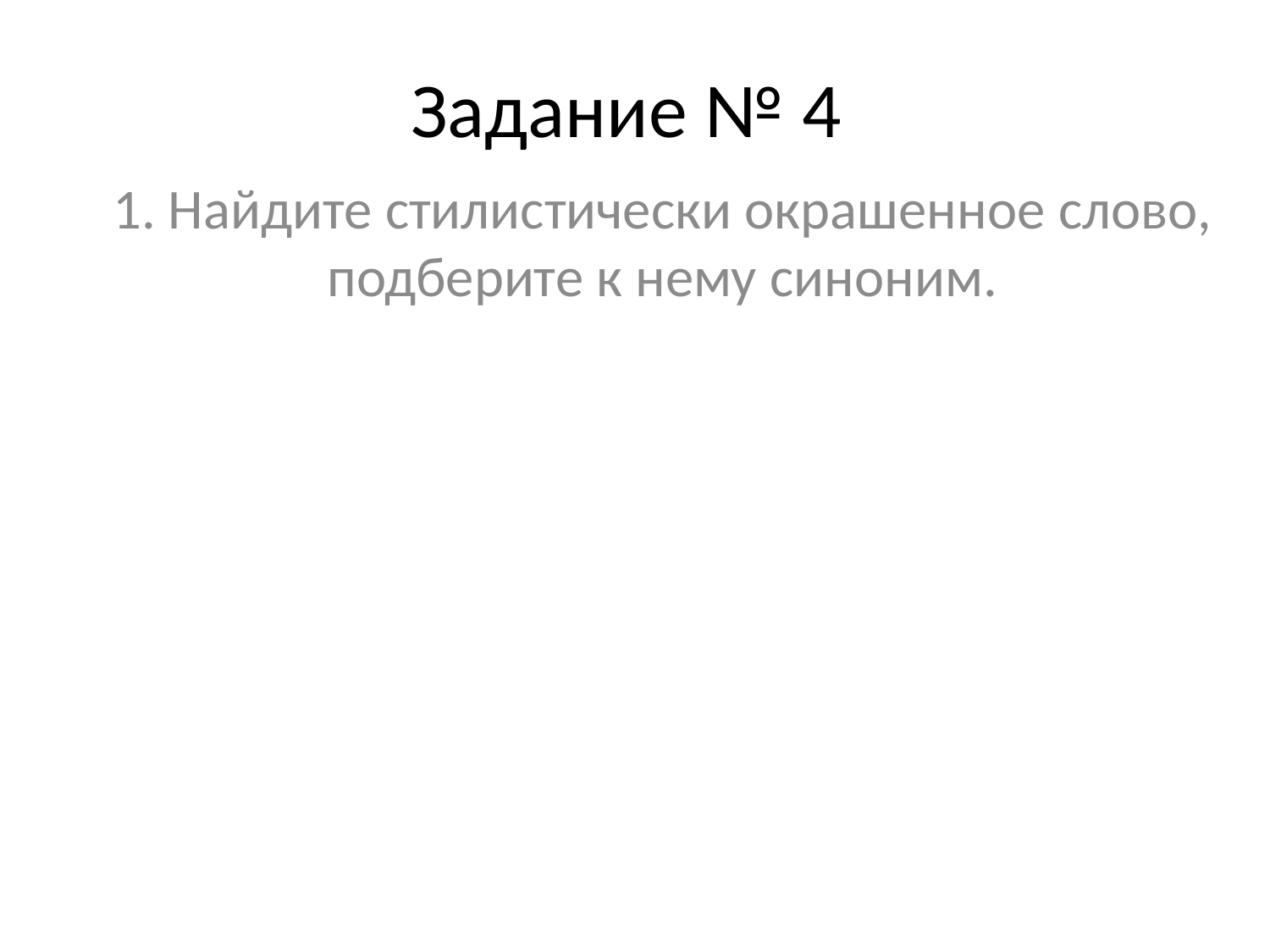

# Задание № 4
1. Найдите стилистически окрашенное слово, подберите к нему синоним.